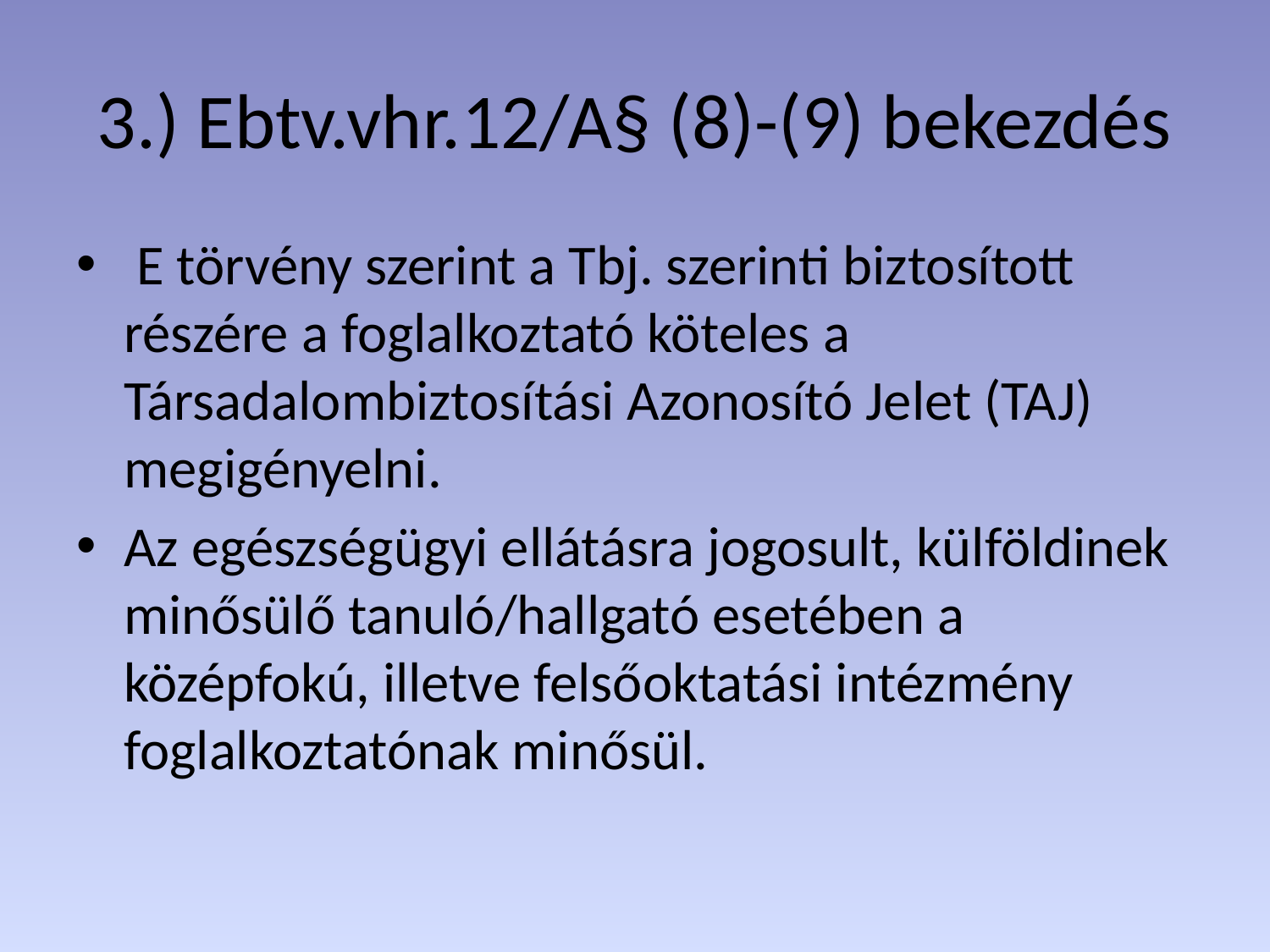

# 3.) Ebtv.vhr.12/A§ (8)-(9) bekezdés
 E törvény szerint a Tbj. szerinti biztosított részére a foglalkoztató köteles a Társadalombiztosítási Azonosító Jelet (TAJ) megigényelni.
Az egészségügyi ellátásra jogosult, külföldinek minősülő tanuló/hallgató esetében a középfokú, illetve felsőoktatási intézmény foglalkoztatónak minősül.